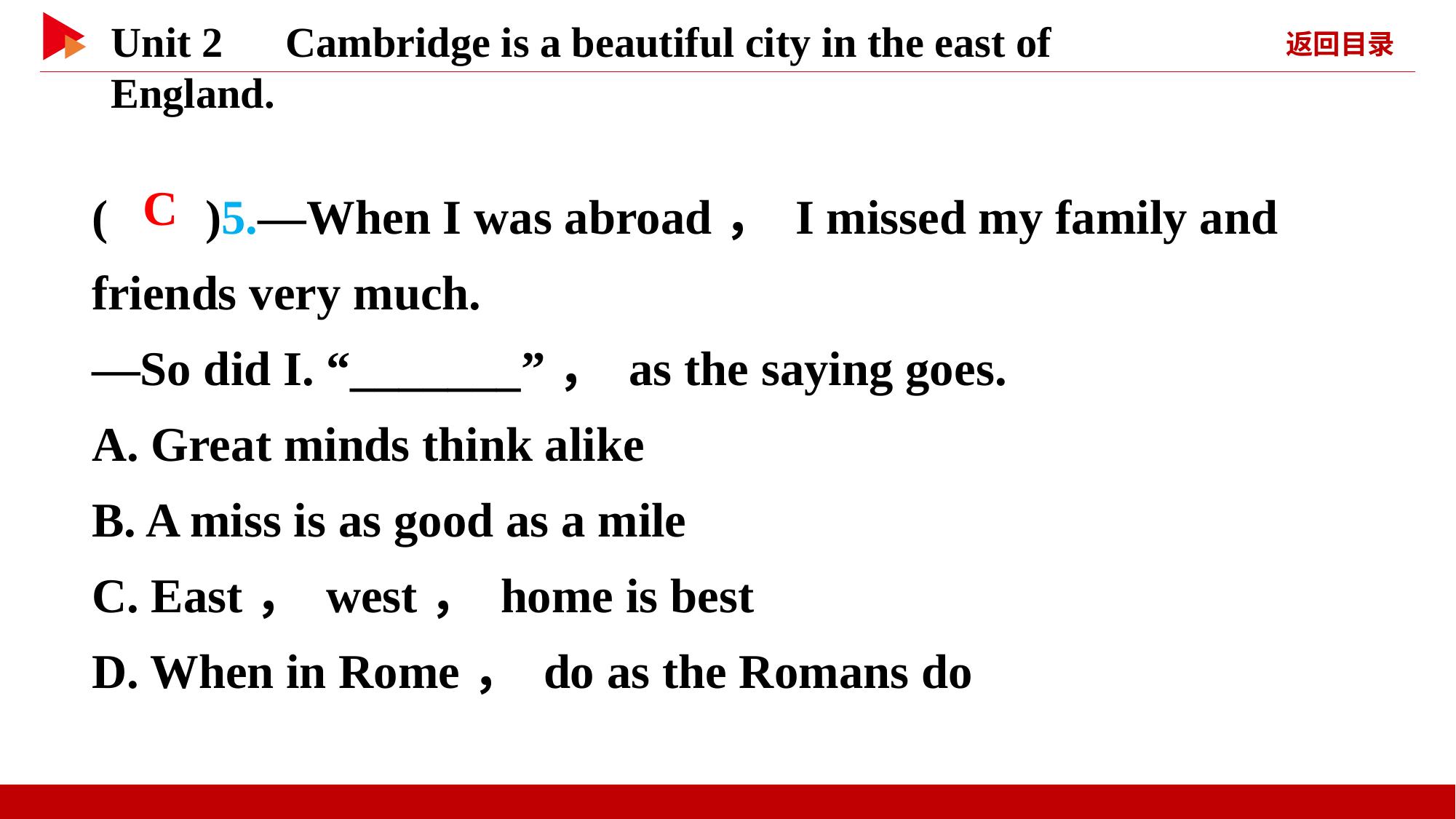

(        )5.—When I was abroad， I missed my family and friends very much.
—So did I. “_______”， as the saying goes.
A. Great minds think alike
B. A miss is as good as a mile
C. East， west， home is best
D. When in Rome， do as the Romans do
   C